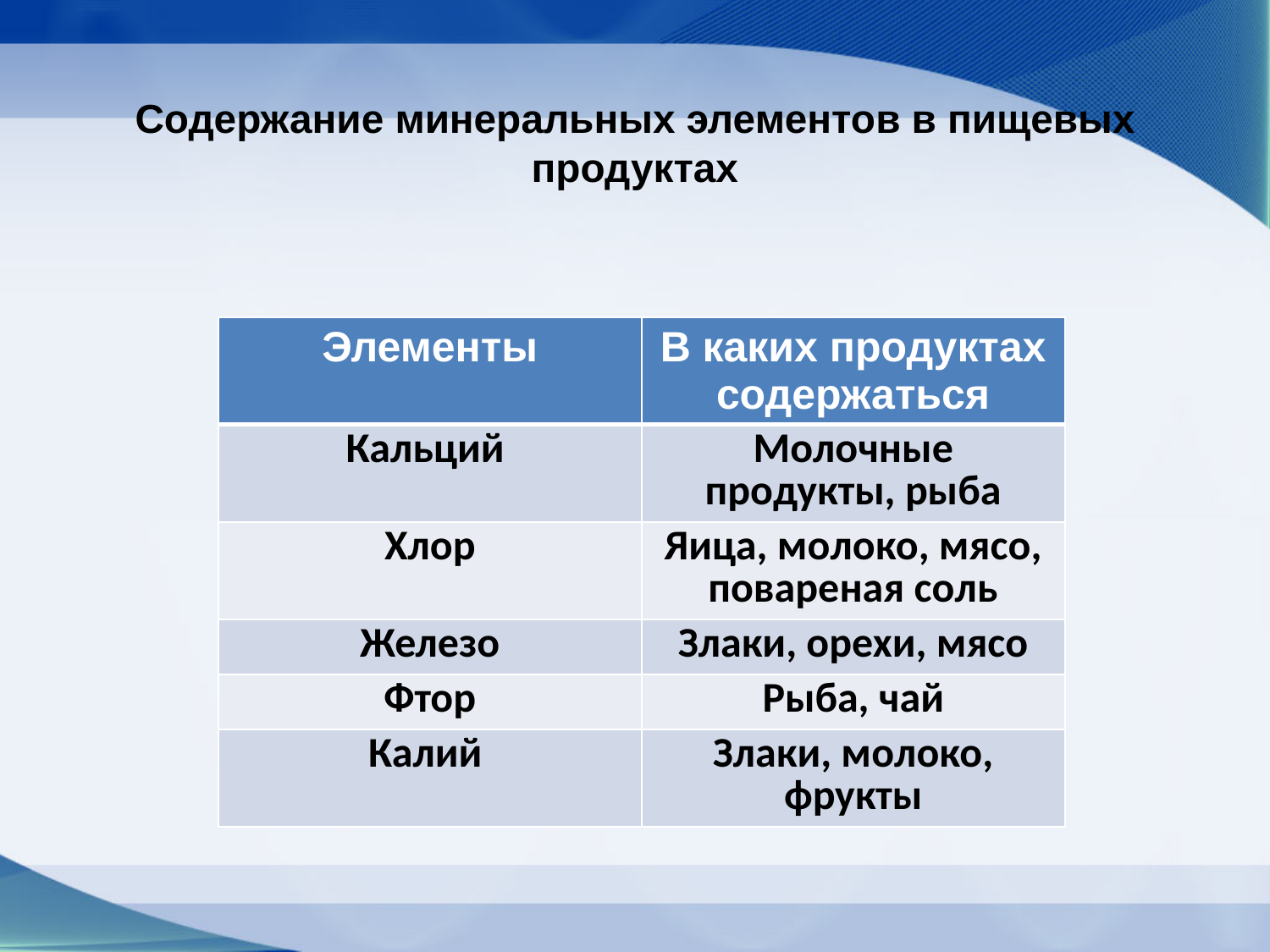

# Содержание минеральных элементов в пищевых продуктах

| Элементы | В каких продуктах содержаться |
| --- | --- |
| Кальций | Молочные продукты, рыба |
| Хлор | Яица, молоко, мясо, повареная соль |
| Железо | Злаки, орехи, мясо |
| Фтор | Рыба, чай |
| Калий | Злаки, молоко, фрукты |